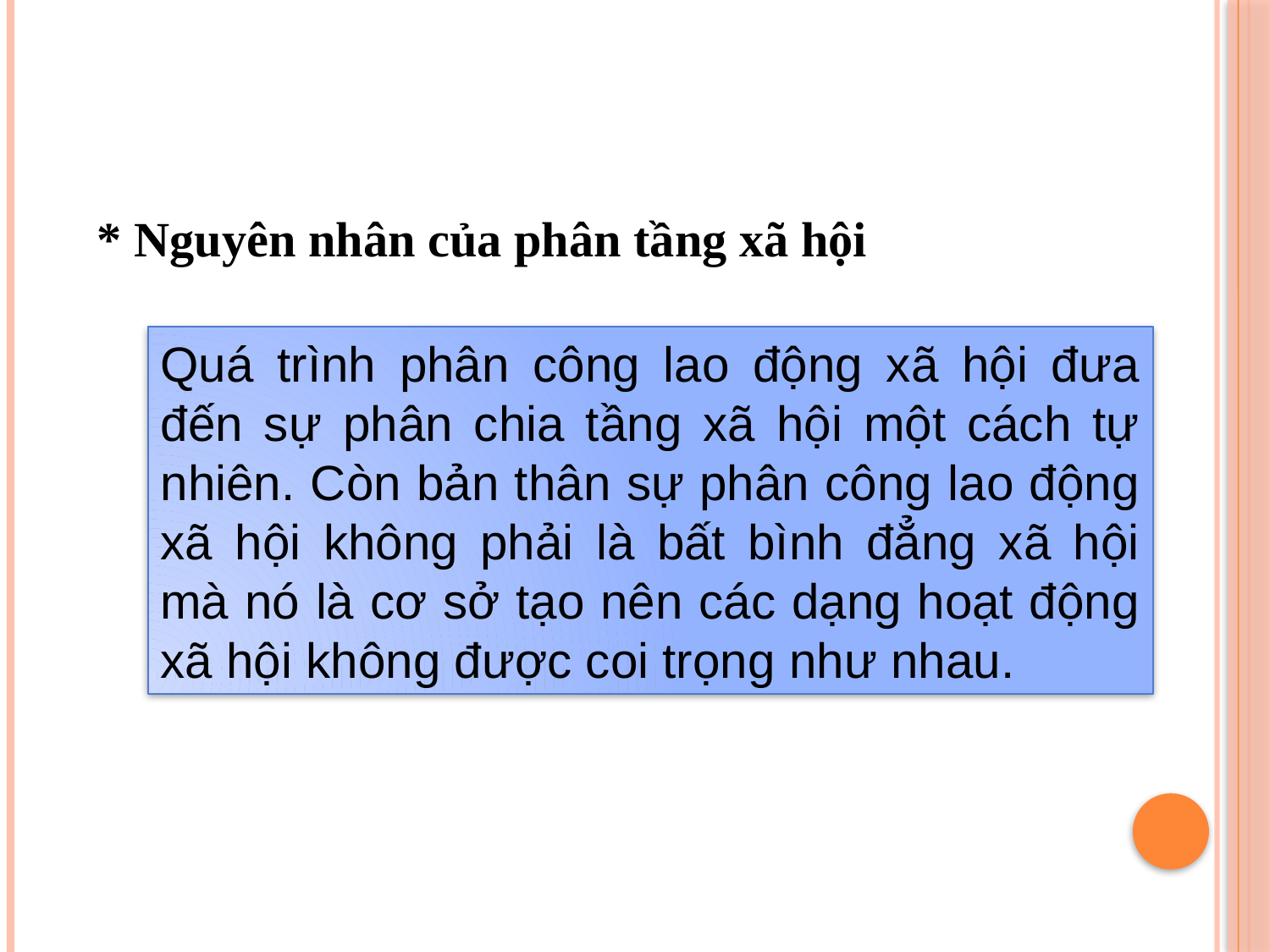

* Nguyên nhân của phân tầng xã hội
Quá trình phân công lao động xã hội đưa đến sự phân chia tầng xã hội một cách tự nhiên. Còn bản thân sự phân công lao động xã hội không phải là bất bình đẳng xã hội mà nó là cơ sở tạo nên các dạng hoạt động xã hội không được coi trọng như nhau.